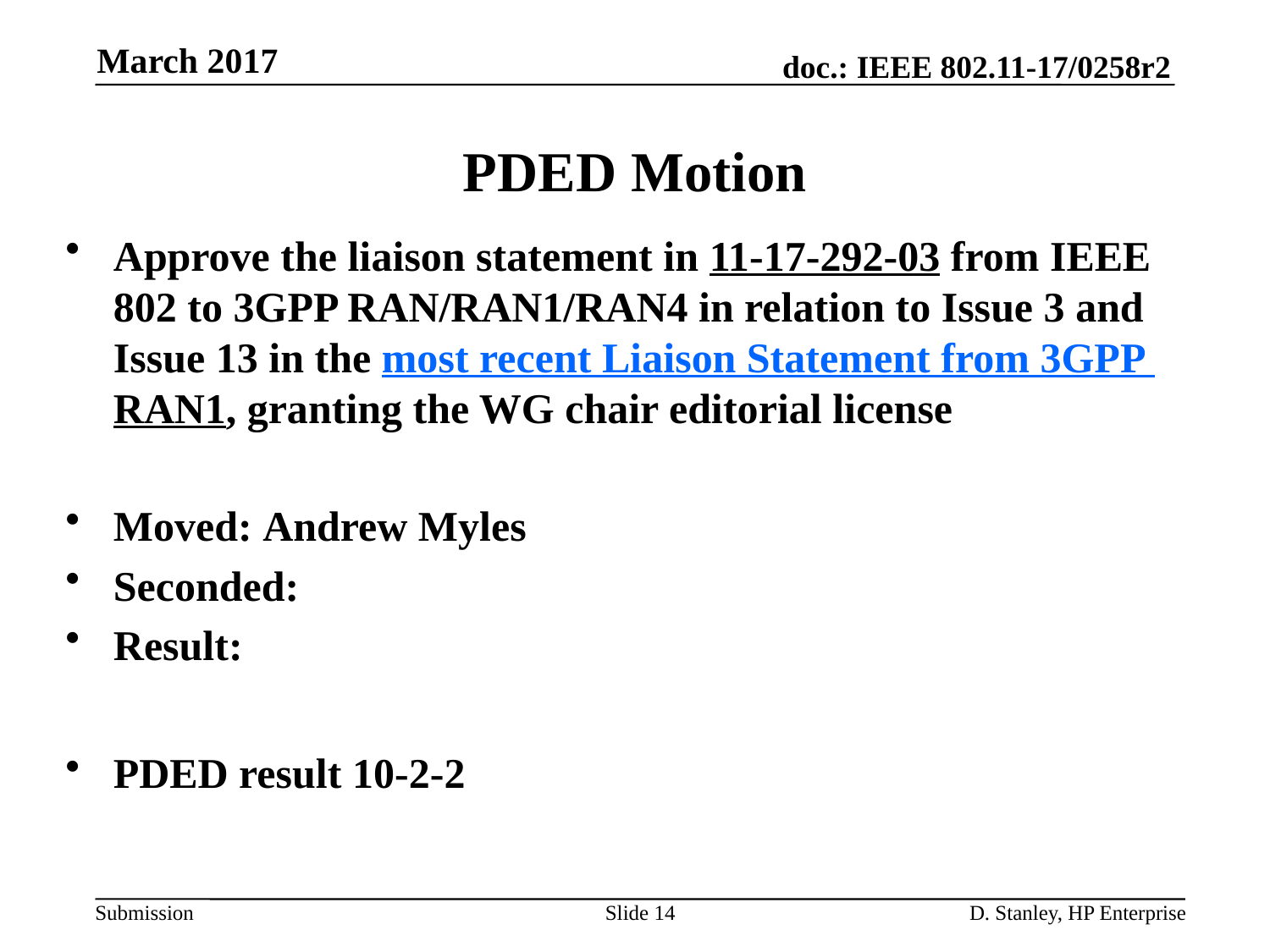

March 2017
# PDED Motion
Approve the liaison statement in 11-17-292-03 from IEEE 802 to 3GPP RAN/RAN1/RAN4 in relation to Issue 3 and Issue 13 in the most recent Liaison Statement from 3GPP RAN1, granting the WG chair editorial license

Moved: Andrew Myles
Seconded:
Result:

PDED result 10-2-2

Slide 14
D. Stanley, HP Enterprise